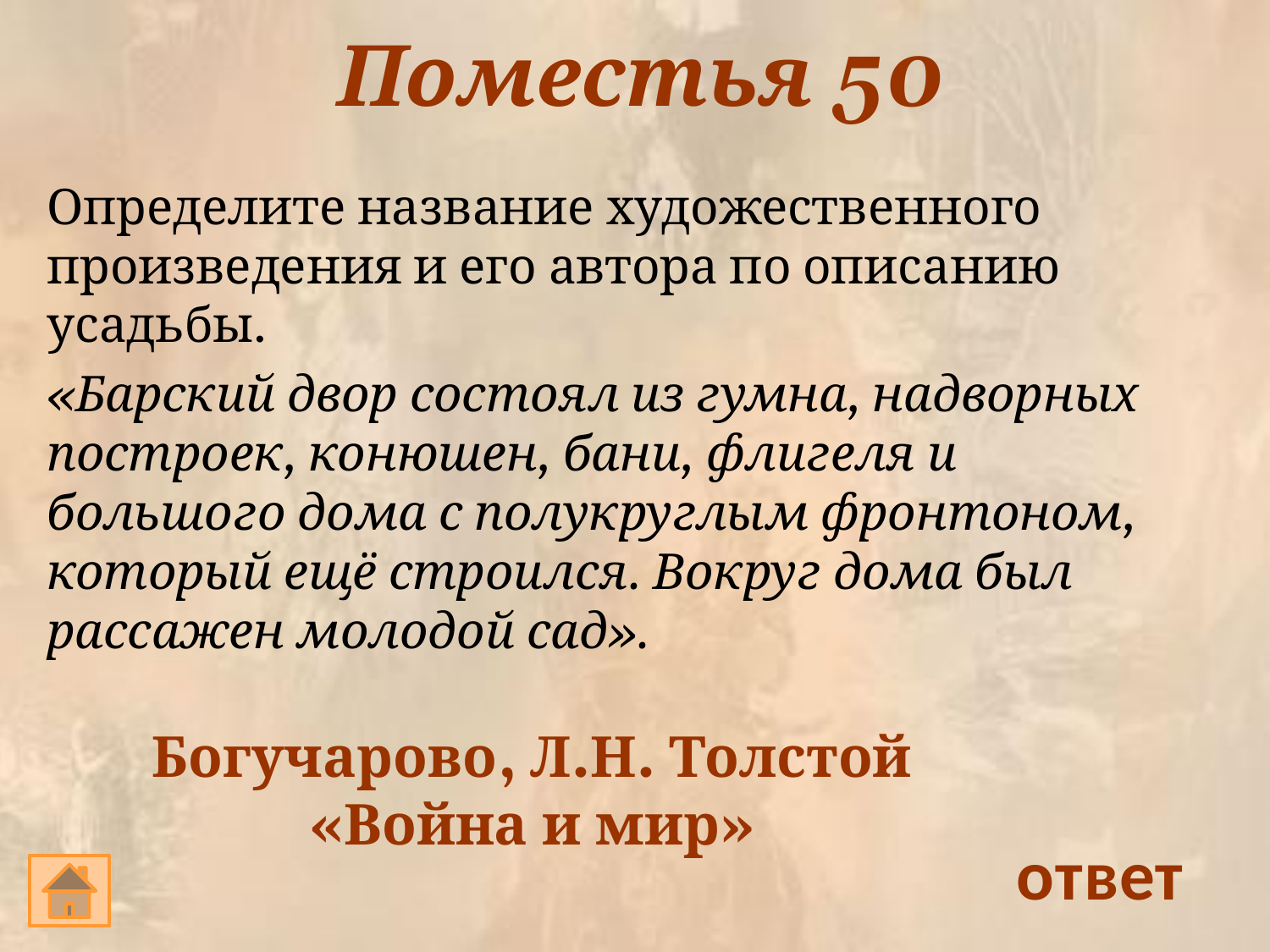

# Поместья 50
Определите название художественного произведения и его автора по описанию усадьбы.
«Барский двор состоял из гумна, надворных построек, конюшен, бани, флигеля и большого дома с полукруглым фронтоном, который ещё строился. Вокруг дома был рассажен молодой сад».
Богучарово, Л.Н. Толстой «Война и мир»
ответ